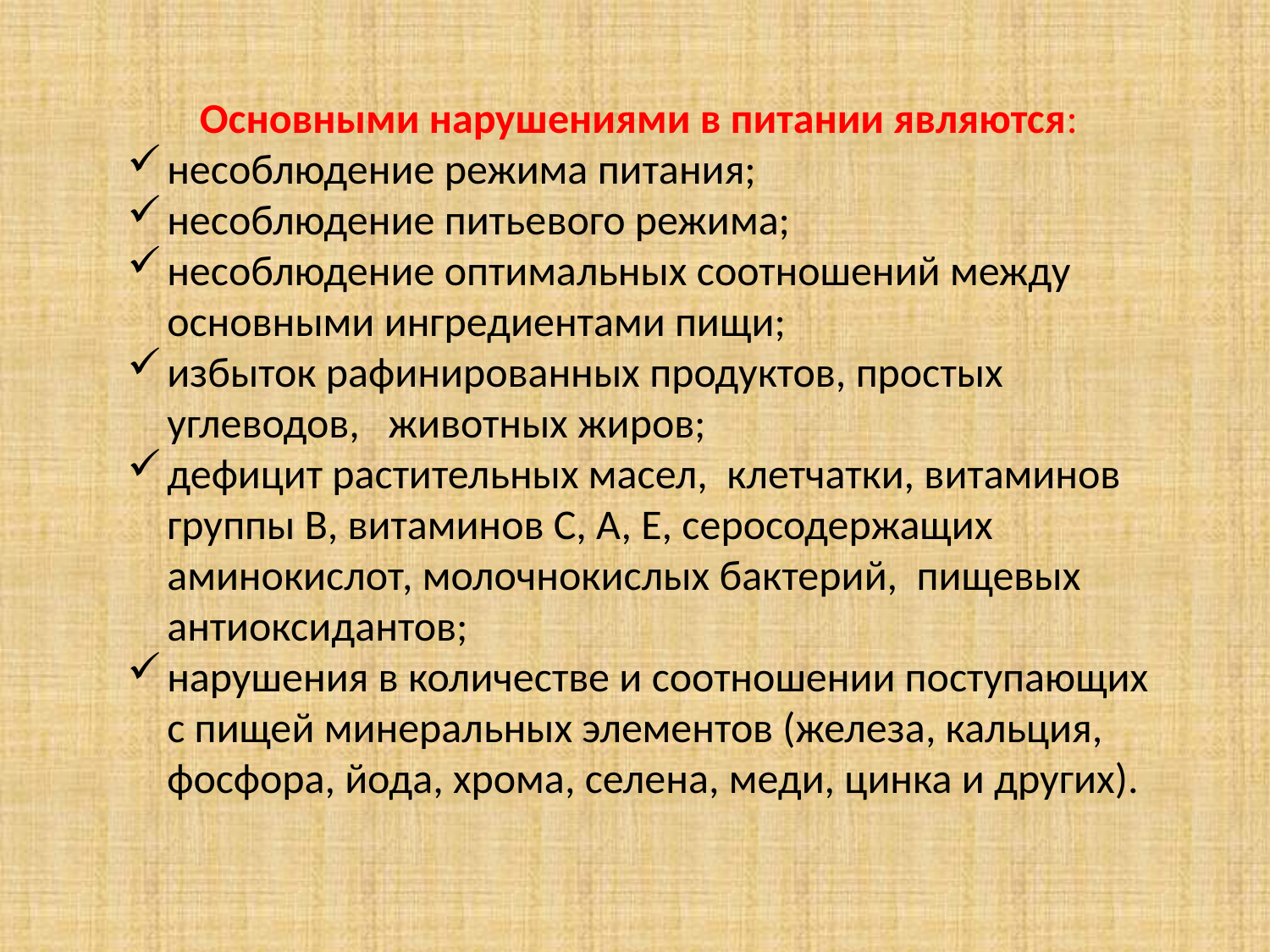

Основными нарушениями в питании являются:
несоблюдение режима питания;
несоблюдение питьевого режима;
несоблюдение оптимальных соотношений между основными ингредиентами пищи;
избыток рафинированных продуктов, простых углеводов,   животных жиров;
дефицит растительных масел,  клетчатки, витаминов группы В, витаминов С, А, Е, серосодержащих аминокислот, молочнокислых бактерий,  пищевых антиоксидантов;
нарушения в количестве и соотношении поступающих с пищей минеральных элементов (железа, кальция, фосфора, йода, хрома, селена, меди, цинка и других).